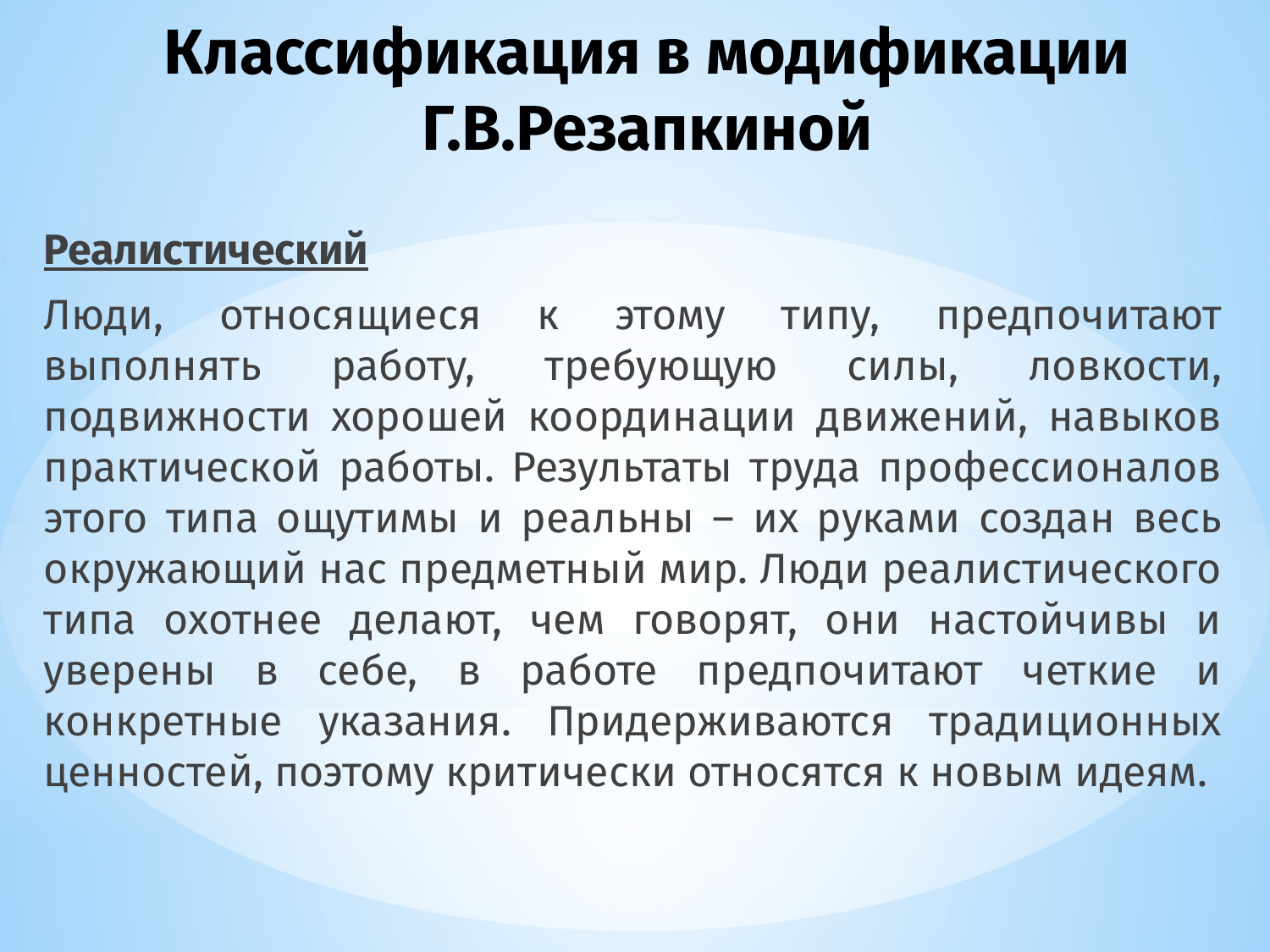

# Классификация в модификации Г.В.Резапкиной
Реалистический
Люди, относящиеся к этому типу, предпочитают выполнять работу, требующую силы, ловкости, подвижности хорошей координации движений, навыков практической работы. Результаты труда профессионалов этого типа ощутимы и реальны – их руками создан весь окружающий нас предметный мир. Люди реалистического типа охотнее делают, чем говорят, они настойчивы и уверены в себе, в работе предпочитают четкие и конкретные указания. Придерживаются традиционных ценностей, поэтому критически относятся к новым идеям.